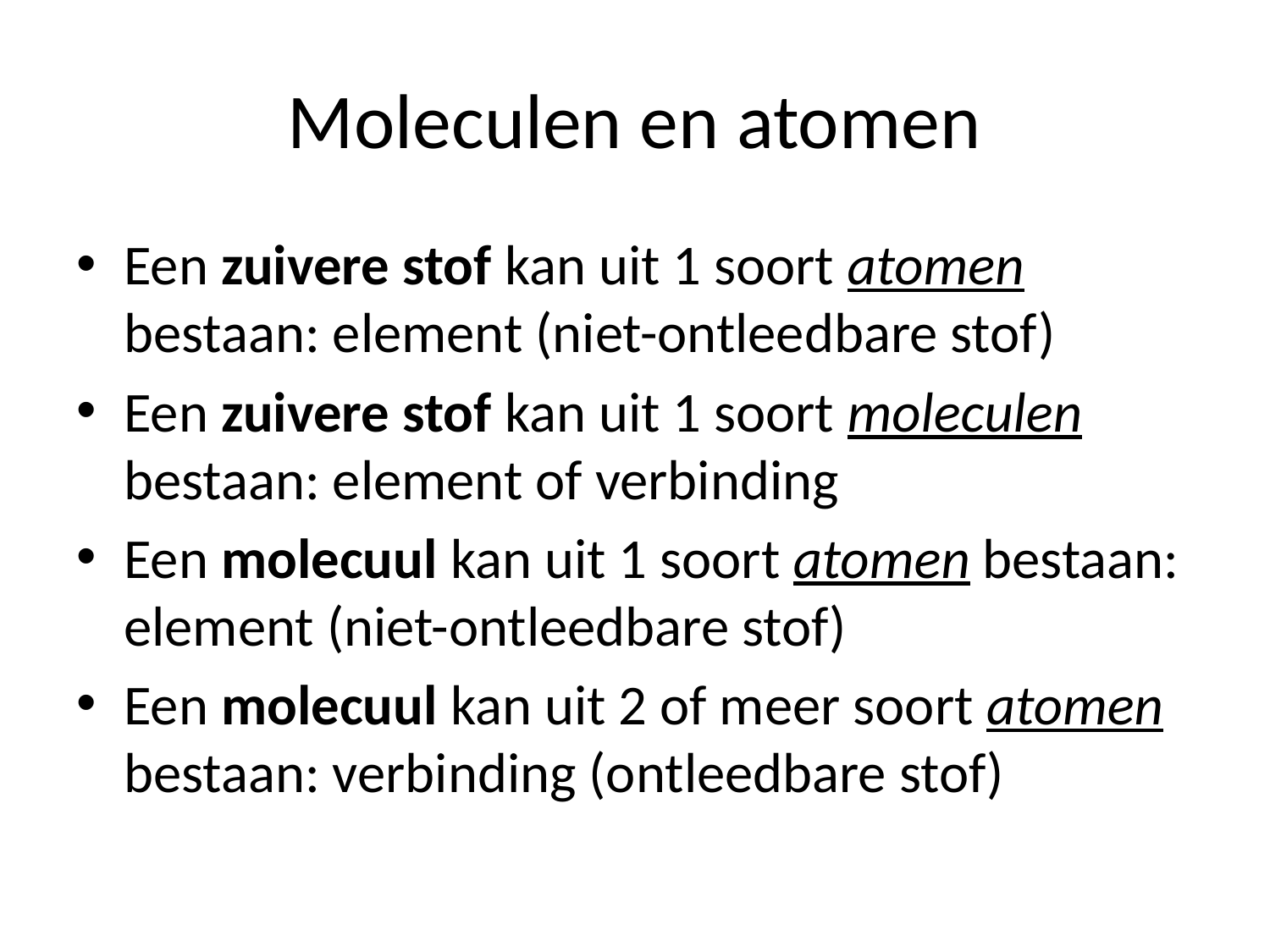

# Moleculen en atomen
Een zuivere stof kan uit 1 soort atomen bestaan: element (niet-ontleedbare stof)
Een zuivere stof kan uit 1 soort moleculen bestaan: element of verbinding
Een molecuul kan uit 1 soort atomen bestaan: element (niet-ontleedbare stof)
Een molecuul kan uit 2 of meer soort atomen bestaan: verbinding (ontleedbare stof)